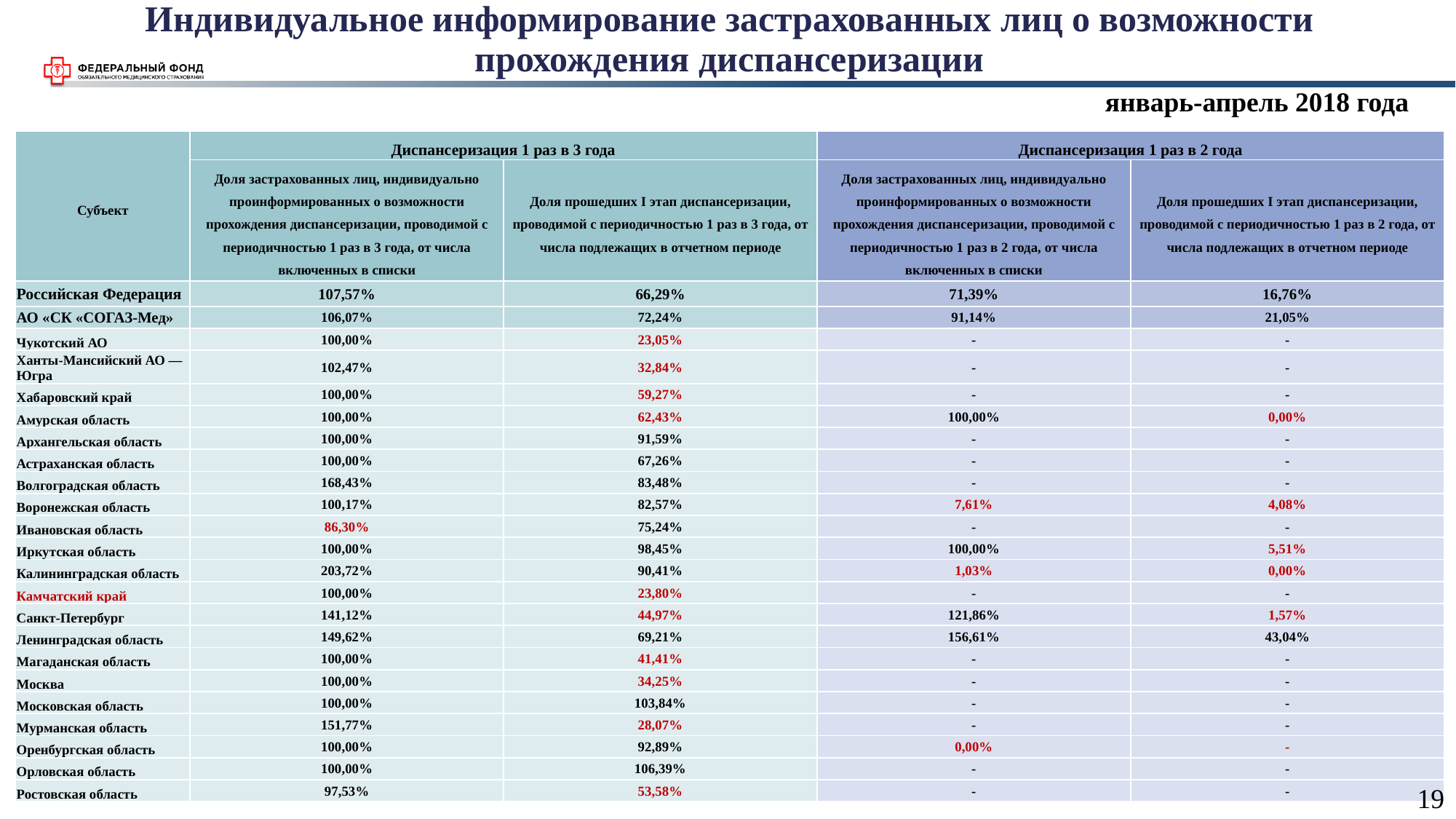

Индивидуальное информирование застрахованных лиц о возможности прохождения диспансеризации
январь-апрель 2018 года
| Субъект | Диспансеризация 1 раз в 3 года |  | Диспансеризация 1 раз в 2 года |  |
| --- | --- | --- | --- | --- |
|  | Доля застрахованных лиц, индивидуально проинформированных о возможности прохождения диспансеризации, проводимой с периодичностью 1 раз в 3 года, от числа включенных в списки | Доля прошедших I этап диспансеризации, проводимой с периодичностью 1 раз в 3 года, от числа подлежащих в отчетном периоде | Доля застрахованных лиц, индивидуально проинформированных о возможности прохождения диспансеризации, проводимой с периодичностью 1 раз в 2 года, от числа включенных в списки | Доля прошедших I этап диспансеризации, проводимой с периодичностью 1 раз в 2 года, от числа подлежащих в отчетном периоде |
| Российская Федерация | 107,57% | 66,29% | 71,39% | 16,76% |
| АО «СК «СОГАЗ-Мед» | 106,07% | 72,24% | 91,14% | 21,05% |
| Чукотский АО | 100,00% | 23,05% | - | - |
| Ханты-Мансийский АО — Югра | 102,47% | 32,84% | - | - |
| Хабаровский край | 100,00% | 59,27% | - | - |
| Амурская область | 100,00% | 62,43% | 100,00% | 0,00% |
| Архангельская область | 100,00% | 91,59% | - | - |
| Астраханская область | 100,00% | 67,26% | - | - |
| Волгоградская область | 168,43% | 83,48% | - | - |
| Воронежская область | 100,17% | 82,57% | 7,61% | 4,08% |
| Ивановская область | 86,30% | 75,24% | - | - |
| Иркутская область | 100,00% | 98,45% | 100,00% | 5,51% |
| Калининградская область | 203,72% | 90,41% | 1,03% | 0,00% |
| Камчатский край | 100,00% | 23,80% | - | - |
| Санкт-Петербург | 141,12% | 44,97% | 121,86% | 1,57% |
| Ленинградская область | 149,62% | 69,21% | 156,61% | 43,04% |
| Магаданская область | 100,00% | 41,41% | - | - |
| Москва | 100,00% | 34,25% | - | - |
| Московская область | 100,00% | 103,84% | - | - |
| Мурманская область | 151,77% | 28,07% | - | - |
| Оренбургская область | 100,00% | 92,89% | 0,00% | - |
| Орловская область | 100,00% | 106,39% | - | - |
| Ростовская область | 97,53% | 53,58% | - | - |
19